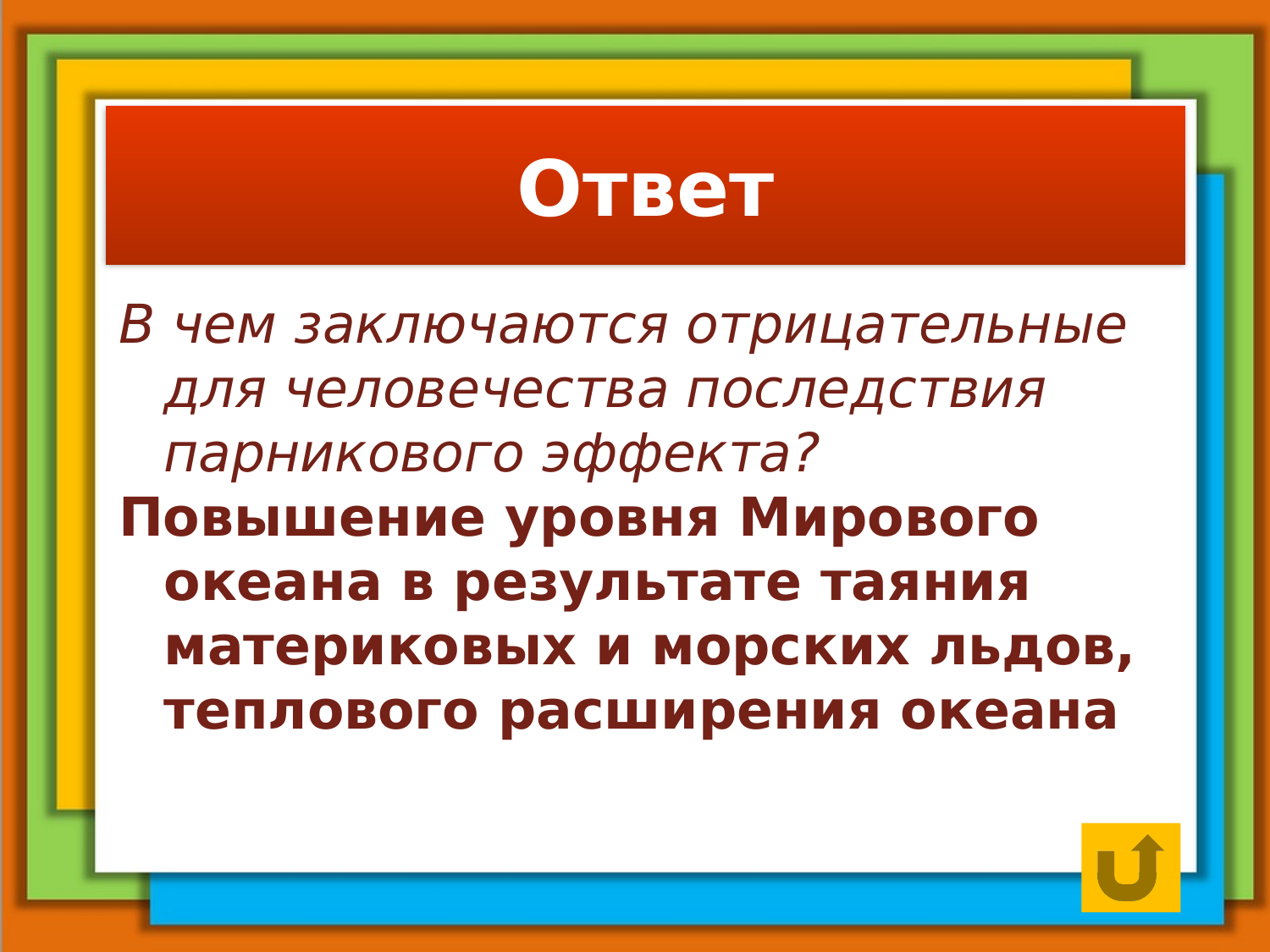

# Ответ
В чем заключаются отрицательные для человечества последствия парникового эффекта?
Повышение уровня Мирового океана в результате таяния материковых и морских льдов, теплового расширения океана